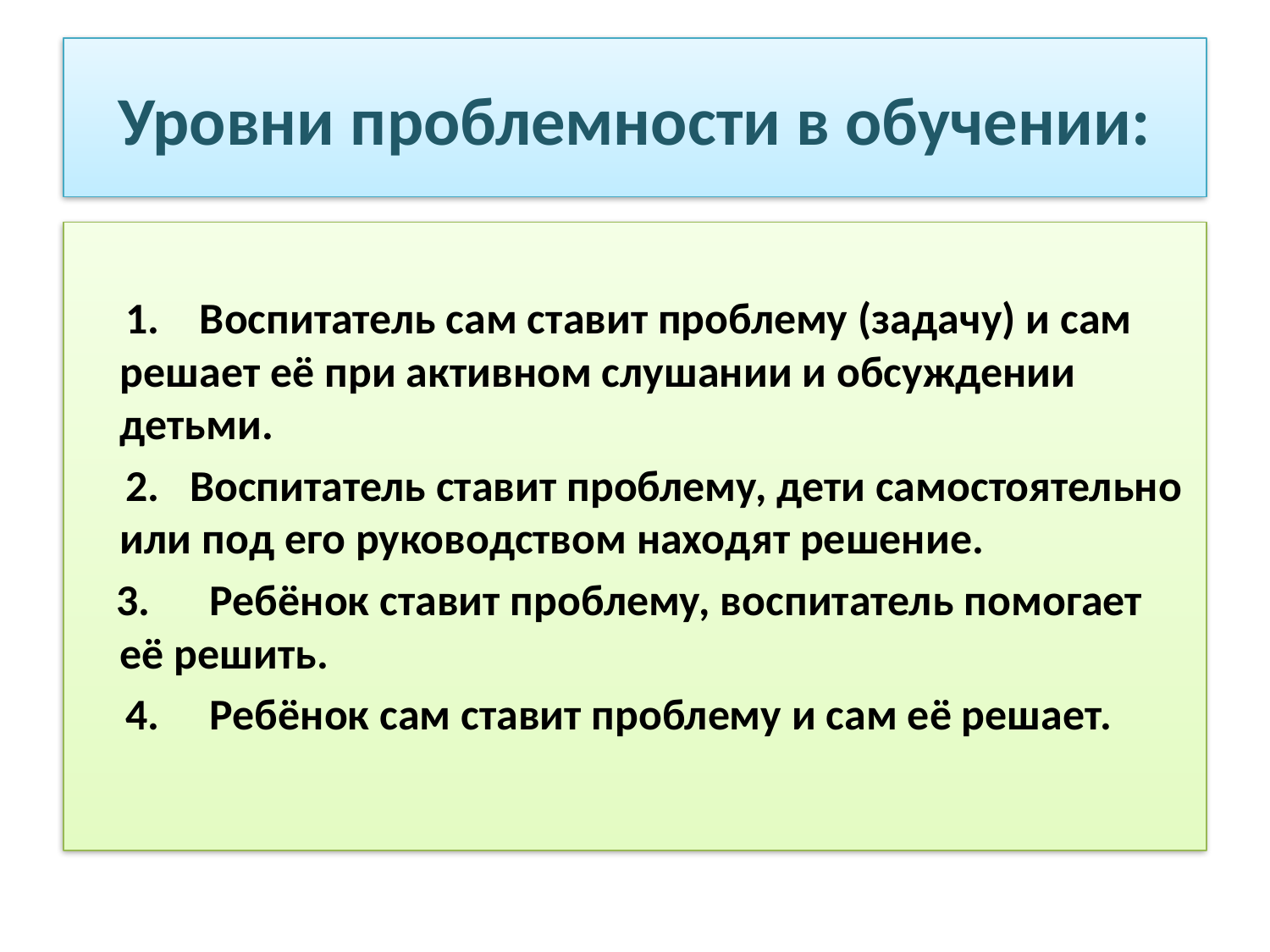

# Уровни проблемности в обучении:​
​
     1.    Воспитатель сам ставит проблему (задачу) и сам решает её при активном слушании и обсуждении детьми. ​
     2.   Воспитатель ставит проблему, дети самостоятельно или под его руководством находят решение.
    3.      Ребёнок ставит проблему, воспитатель помогает её решить. ​ ​
     4.     Ребёнок сам ставит проблему и сам её решает. ​
​